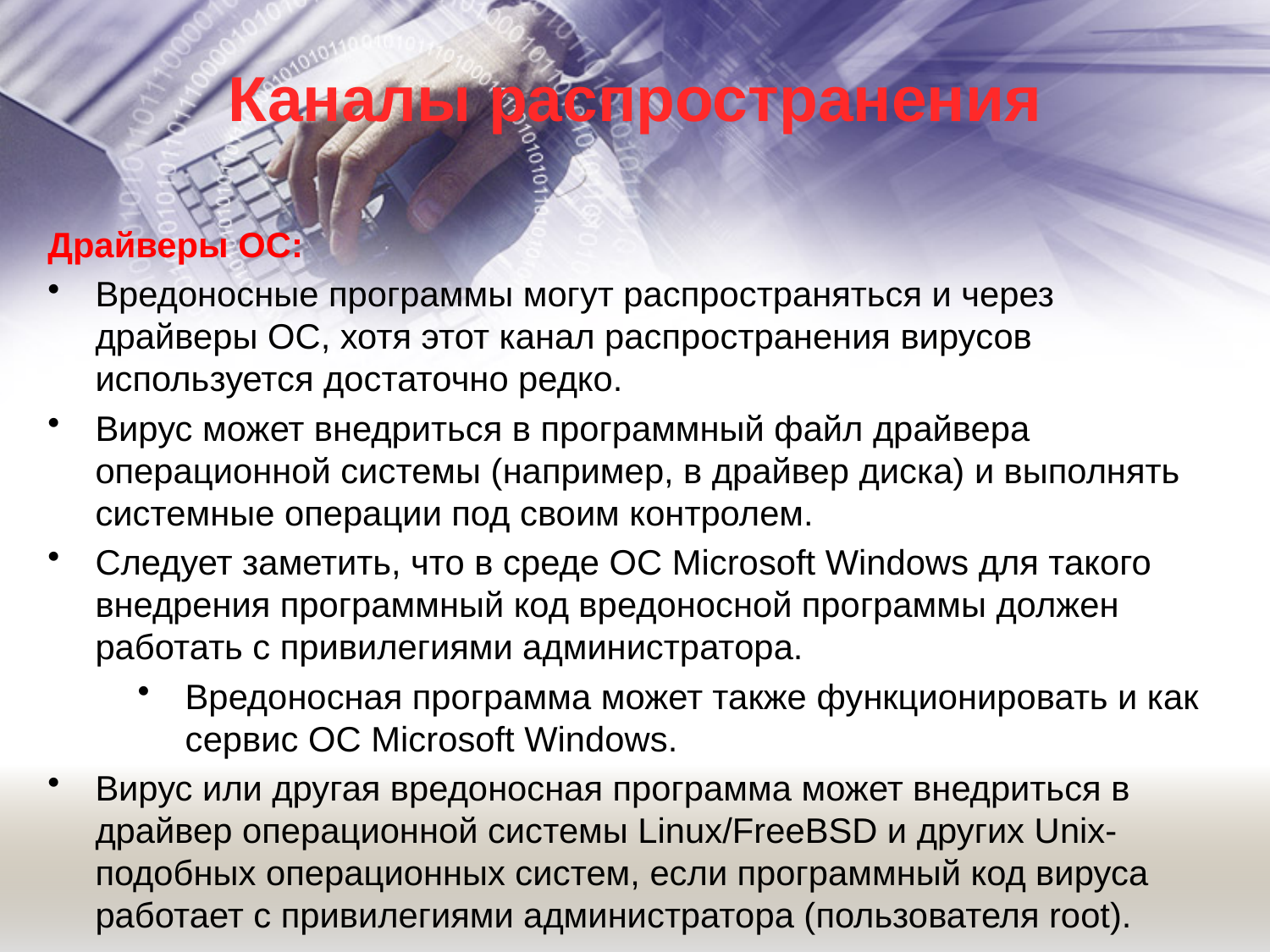

Каналы распространения
Драйверы ОС:
Вредоносные программы могут распространяться и через драйверы ОС, хотя этот канал распространения вирусов используется достаточно редко.
Вирус может внедриться в программный файл драйвера операционной системы (например, в драйвер диска) и выполнять системные операции под своим контролем.
Следует заметить, что в среде ОС Microsoft Windows для такого внедрения программный код вредоносной программы должен работать с привилегиями администратора.
Вредоносная программа может также функционировать и как сервис ОС Microsoft Windows.
Вирус или другая вредоносная программа может внедриться в драйвер операционной системы Linux/FreeBSD и других Unix-подобных операционных систем, если программный код вируса работает с привилегиями администратора (пользователя root).